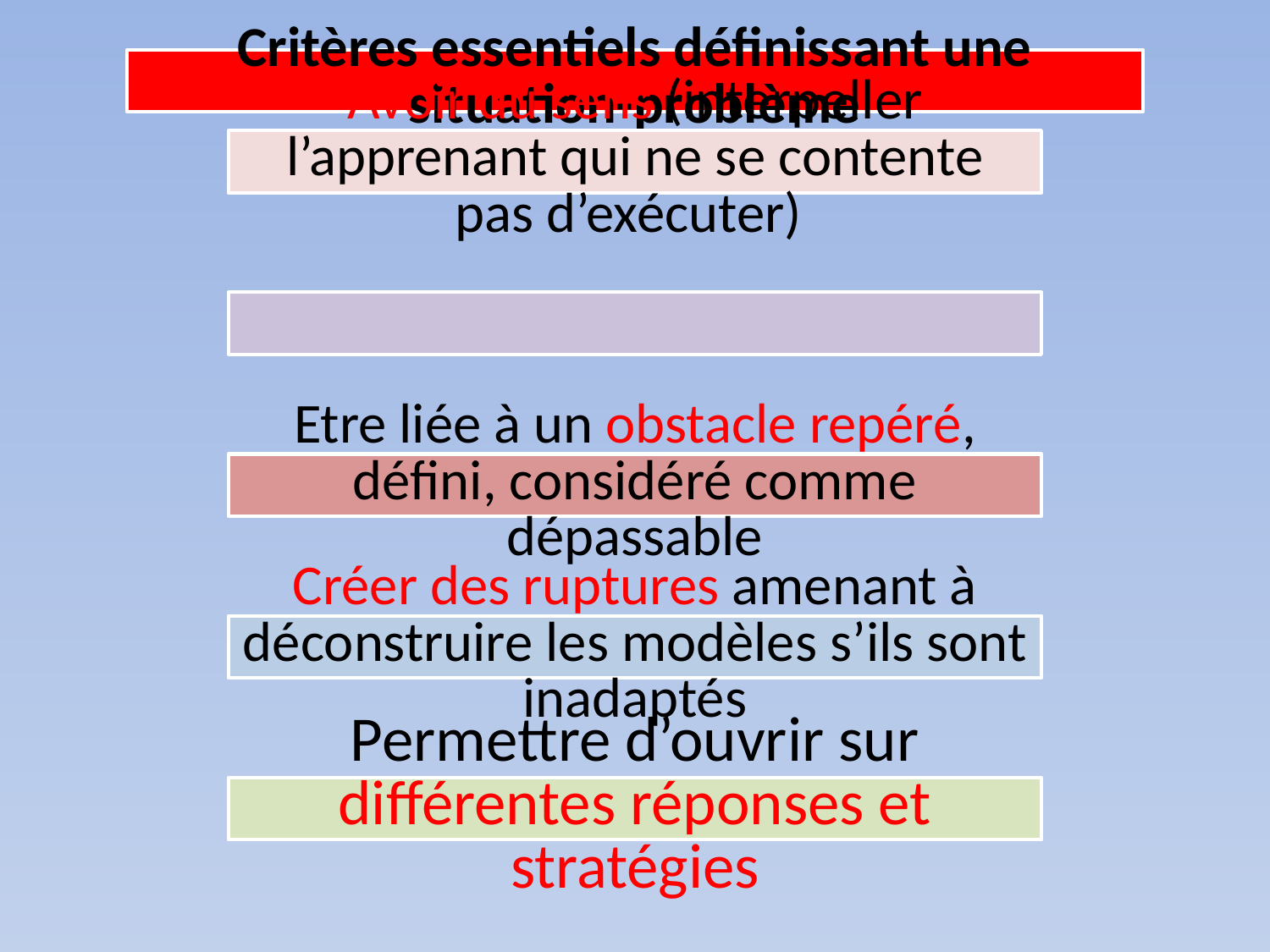

Permettre d’ouvrir sur différentes réponses et stratégies
Etre liée à un obstacle repéré, défini, considéré comme dépassable
Créer des ruptures amenant à déconstruire les modèles s’ils sont inadaptés